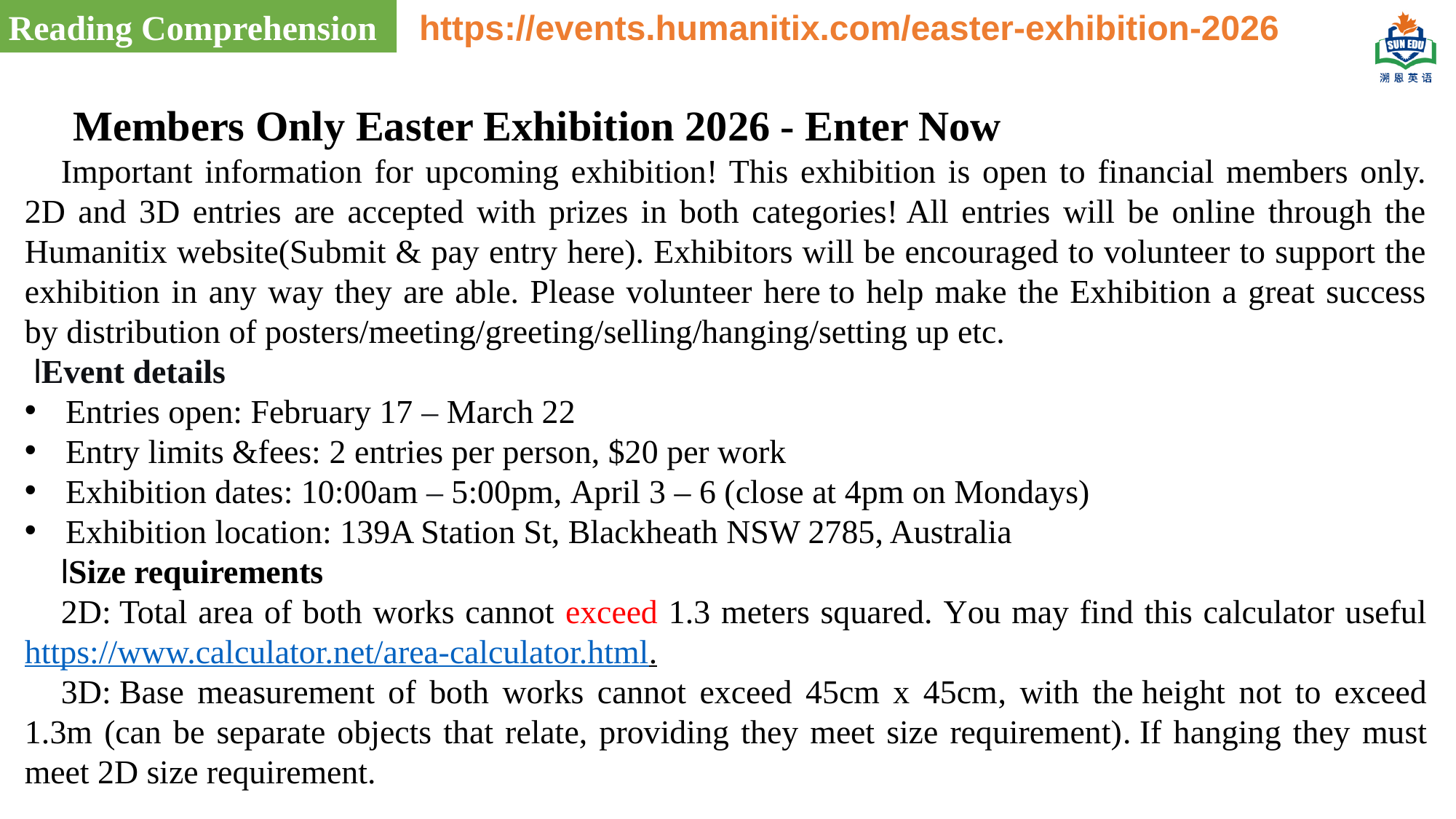

Reading Comprehension
https://events.humanitix.com/easter-exhibition-2026
Members Only Easter Exhibition 2026 - Enter Now
Important information for upcoming exhibition! This exhibition is open to financial members only. 2D and 3D entries are accepted with prizes in both categories! All entries will be online through the Humanitix website(Submit & pay entry here). Exhibitors will be encouraged to volunteer to support the exhibition in any way they are able. Please volunteer here to help make the Exhibition a great success by distribution of posters/meeting/greeting/selling/hanging/setting up etc.
 lEvent details
Entries open: February 17 – March 22
Entry limits &fees: 2 entries per person, $20 per work
Exhibition dates: 10:00am – 5:00pm, April 3 – 6 (close at 4pm on Mondays)
Exhibition location: 139A Station St, Blackheath NSW 2785, Australia
lSize requirements
2D: Total area of both works cannot exceed 1.3 meters squared. You may find this calculator useful https://www.calculator.net/area-calculator.html.
3D: Base measurement of both works cannot exceed 45cm x 45cm, with the height not to exceed 1.3m (can be separate objects that relate, providing they meet size requirement). If hanging they must meet 2D size requirement.

Inquiries: info@blackheathart.com